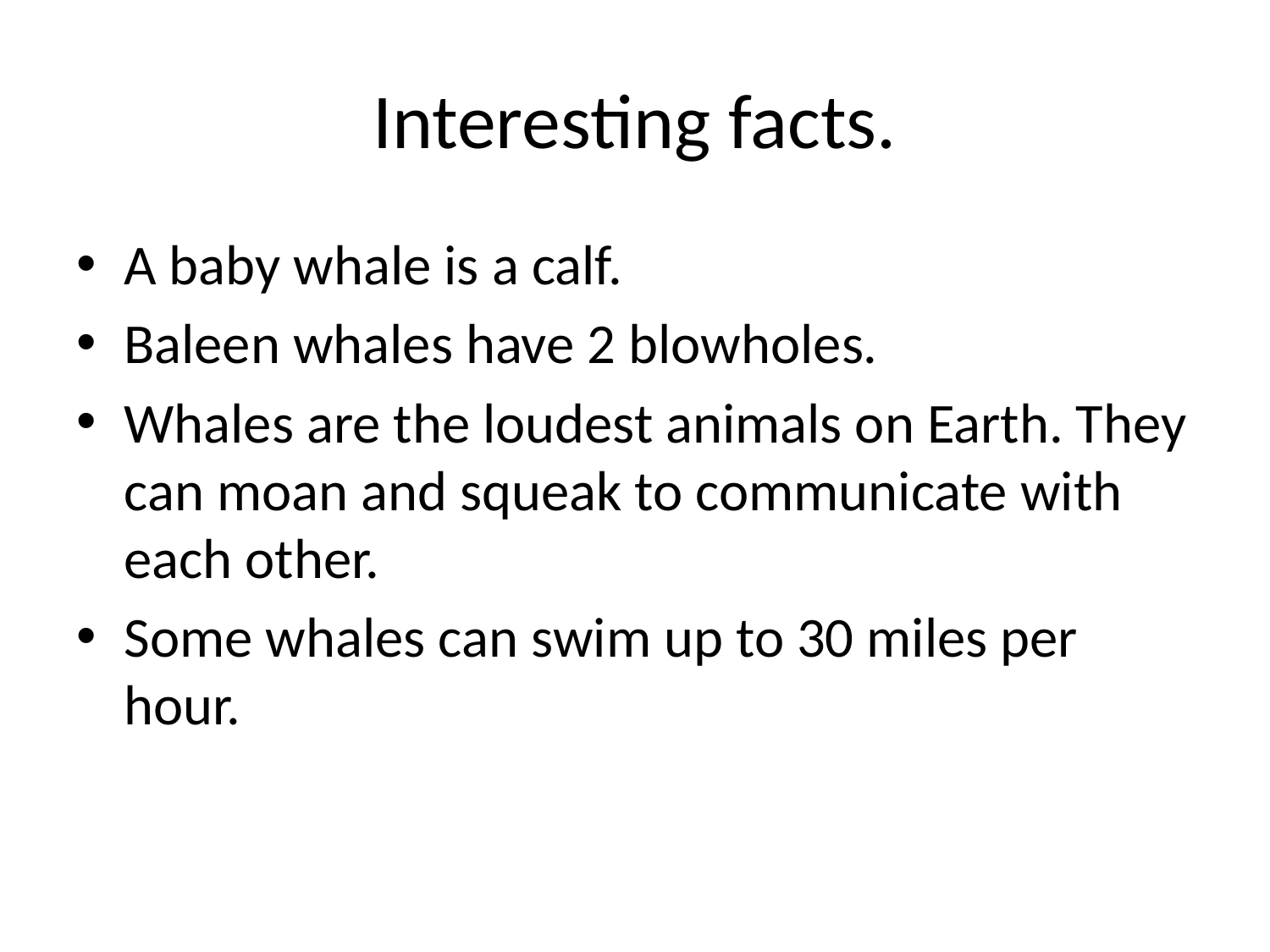

# Interesting facts.
A baby whale is a calf.
Baleen whales have 2 blowholes.
Whales are the loudest animals on Earth. They can moan and squeak to communicate with each other.
Some whales can swim up to 30 miles per hour.